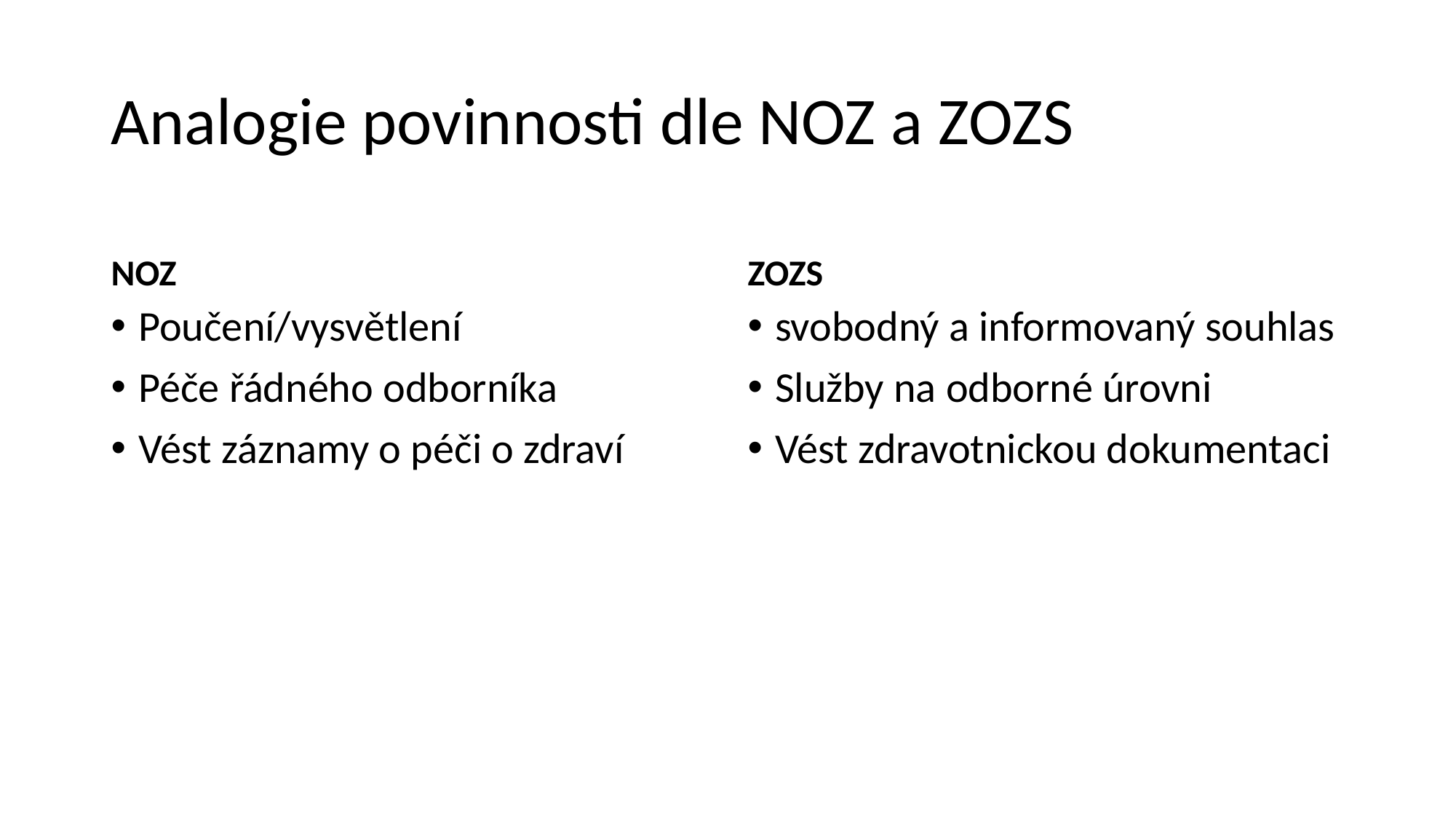

# Analogie povinnosti dle NOZ a ZOZS
NOZ
ZOZS
Poučení/vysvětlení
Péče řádného odborníka
Vést záznamy o péči o zdraví
svobodný a informovaný souhlas
Služby na odborné úrovni
Vést zdravotnickou dokumentaci